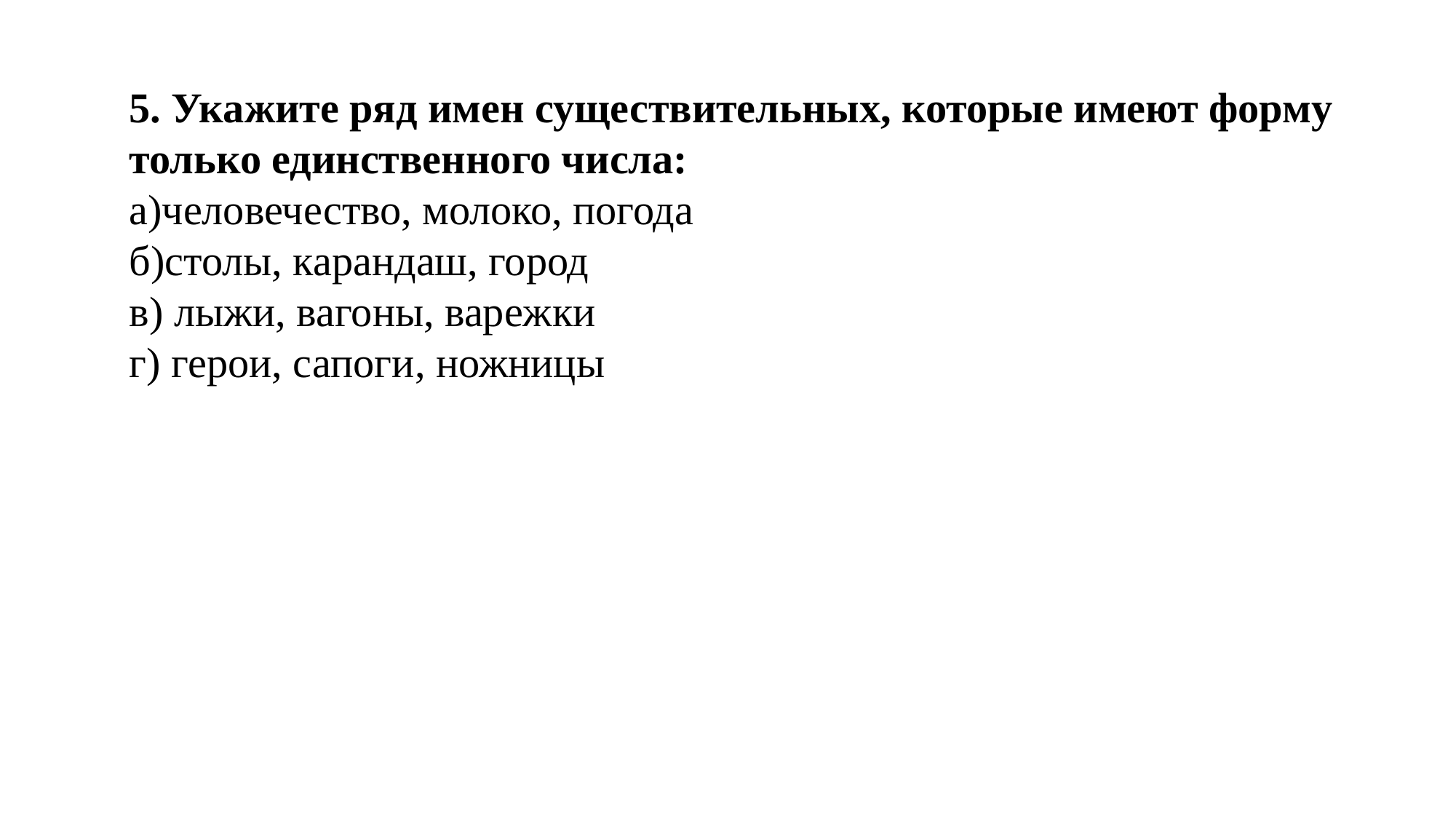

5. Укажите ряд имен существительных, которые имеют форму только единственного числа:
а)человечество, молоко, погода
б)столы, карандаш, город
в) лыжи, вагоны, варежки
г) герои, сапоги, ножницы